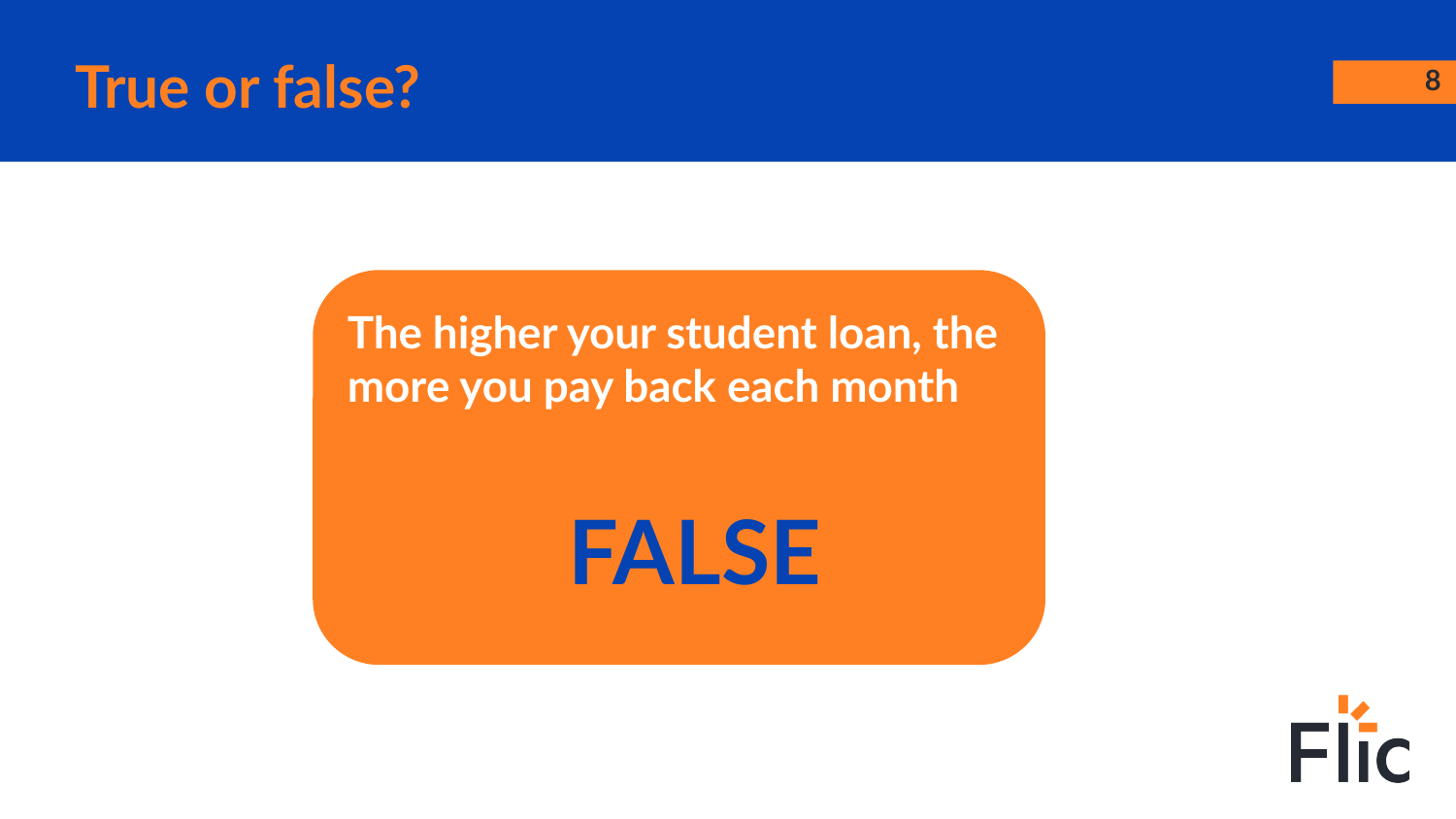

# True or false?

8

The higher your student loan, the more you pay back each month
FALSE